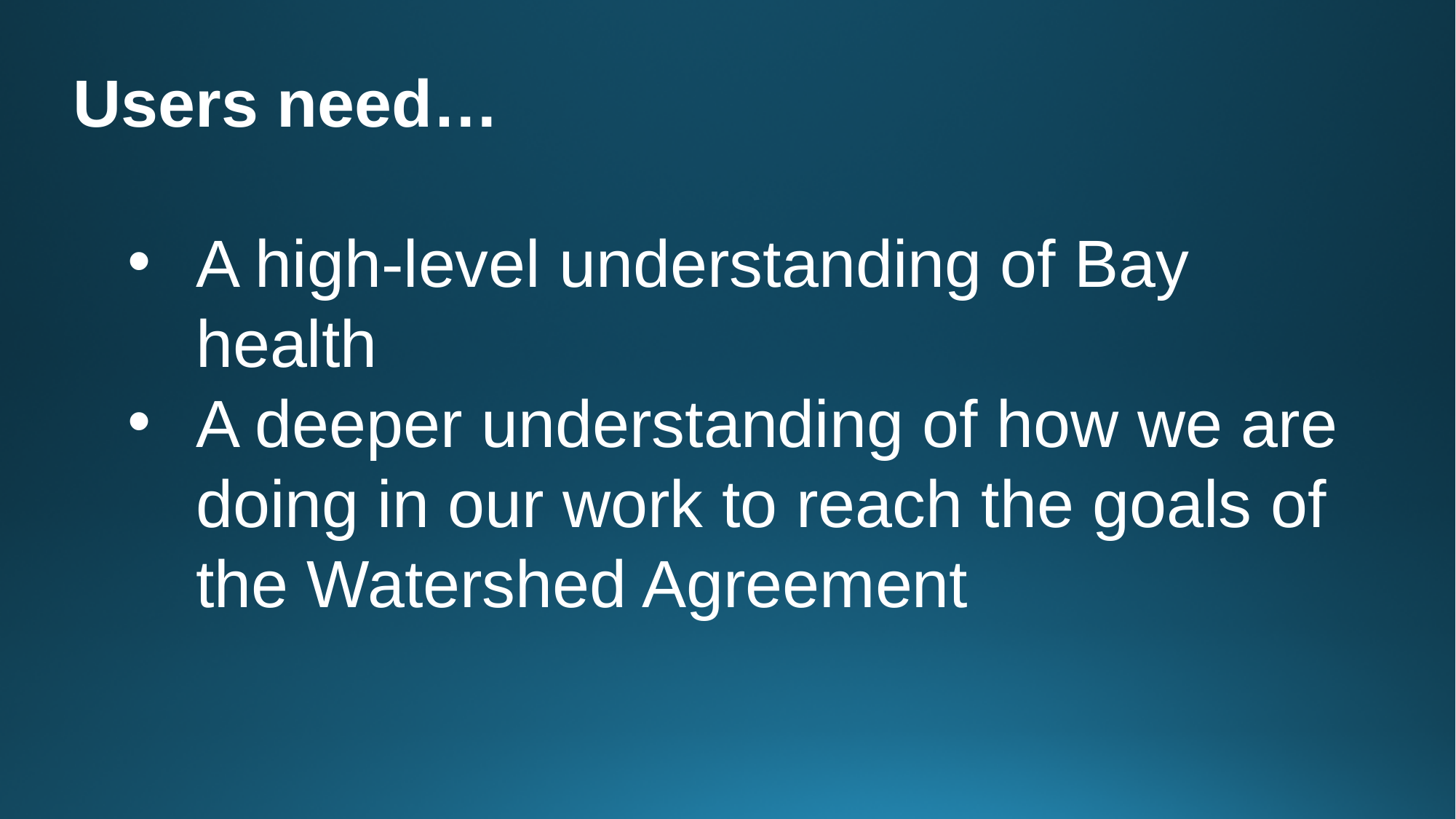

Users need…

A high-level understanding of Bay health
A deeper understanding of how we are doing in our work to reach the goals of the Watershed Agreement